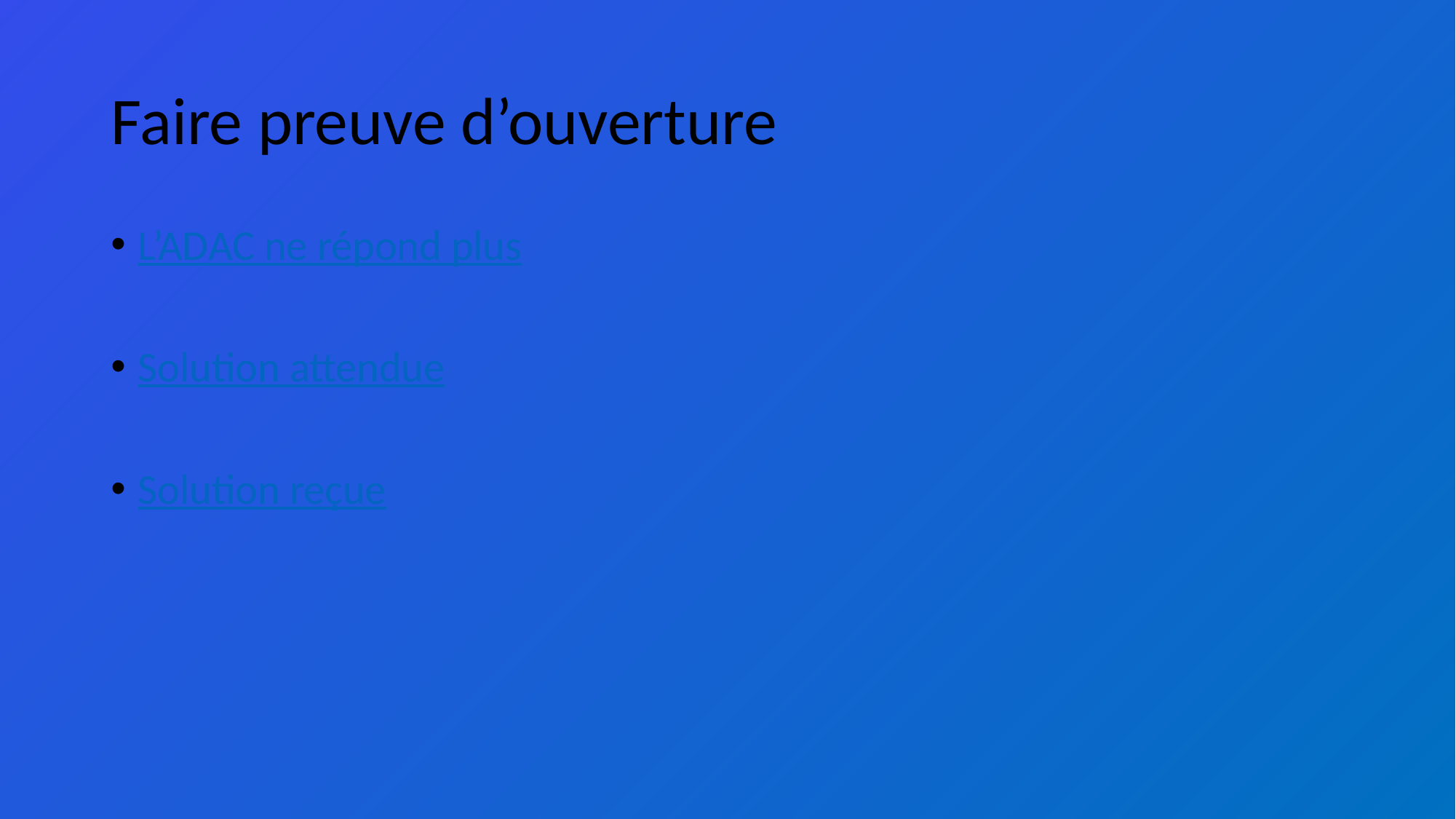

# Faire preuve d’ouverture
L’ADAC ne répond plus

Solution attendue

Solution reçue